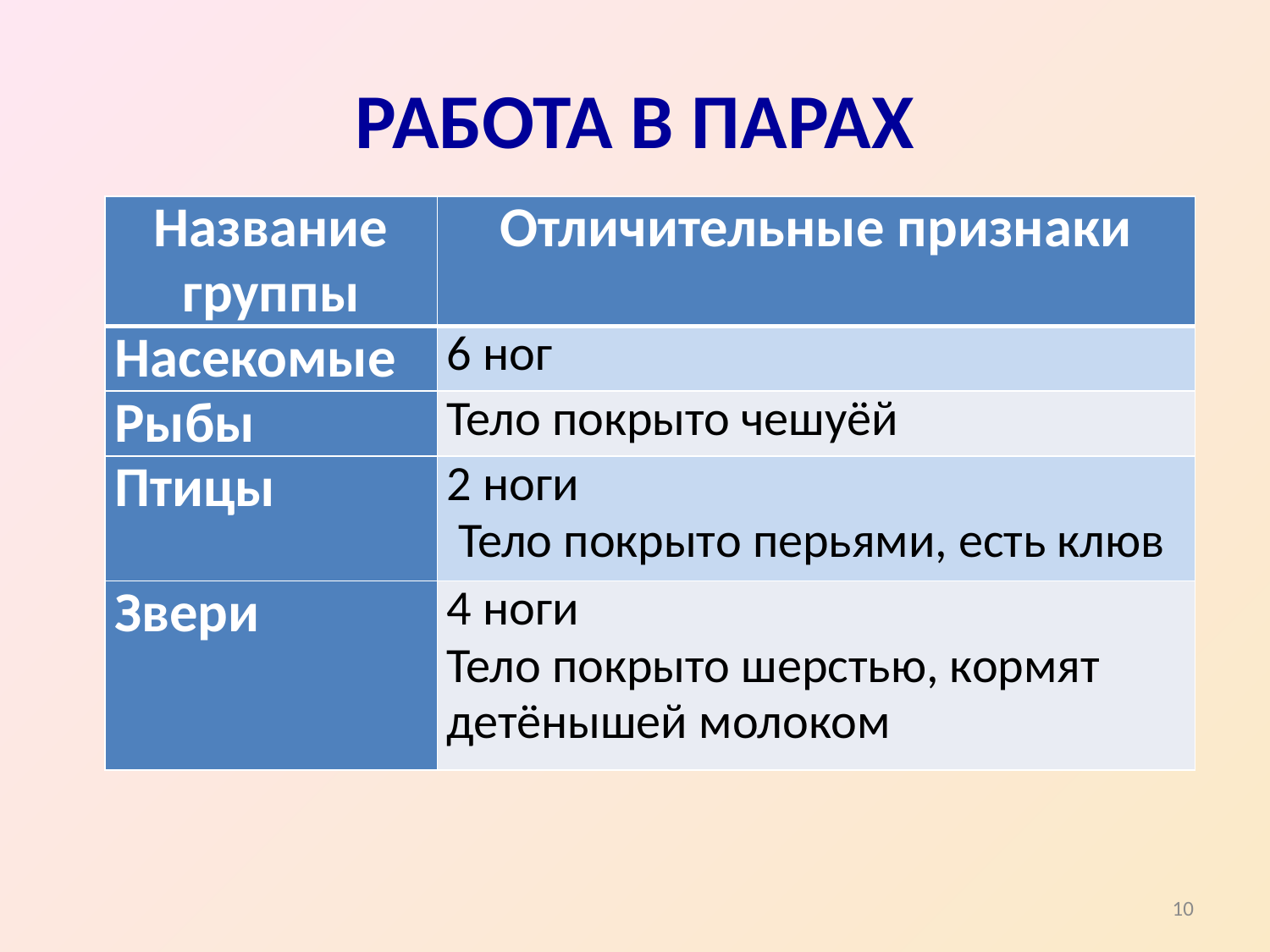

# РАБОТА В ПАРАХ
| Название группы | Отличительные признаки |
| --- | --- |
| Насекомые | 6 ног |
| Рыбы | Тело покрыто чешуёй |
| Птицы | 2 ноги Тело покрыто перьями, есть клюв |
| Звери | 4 ноги Тело покрыто шерстью, кормят детёнышей молоком |
10